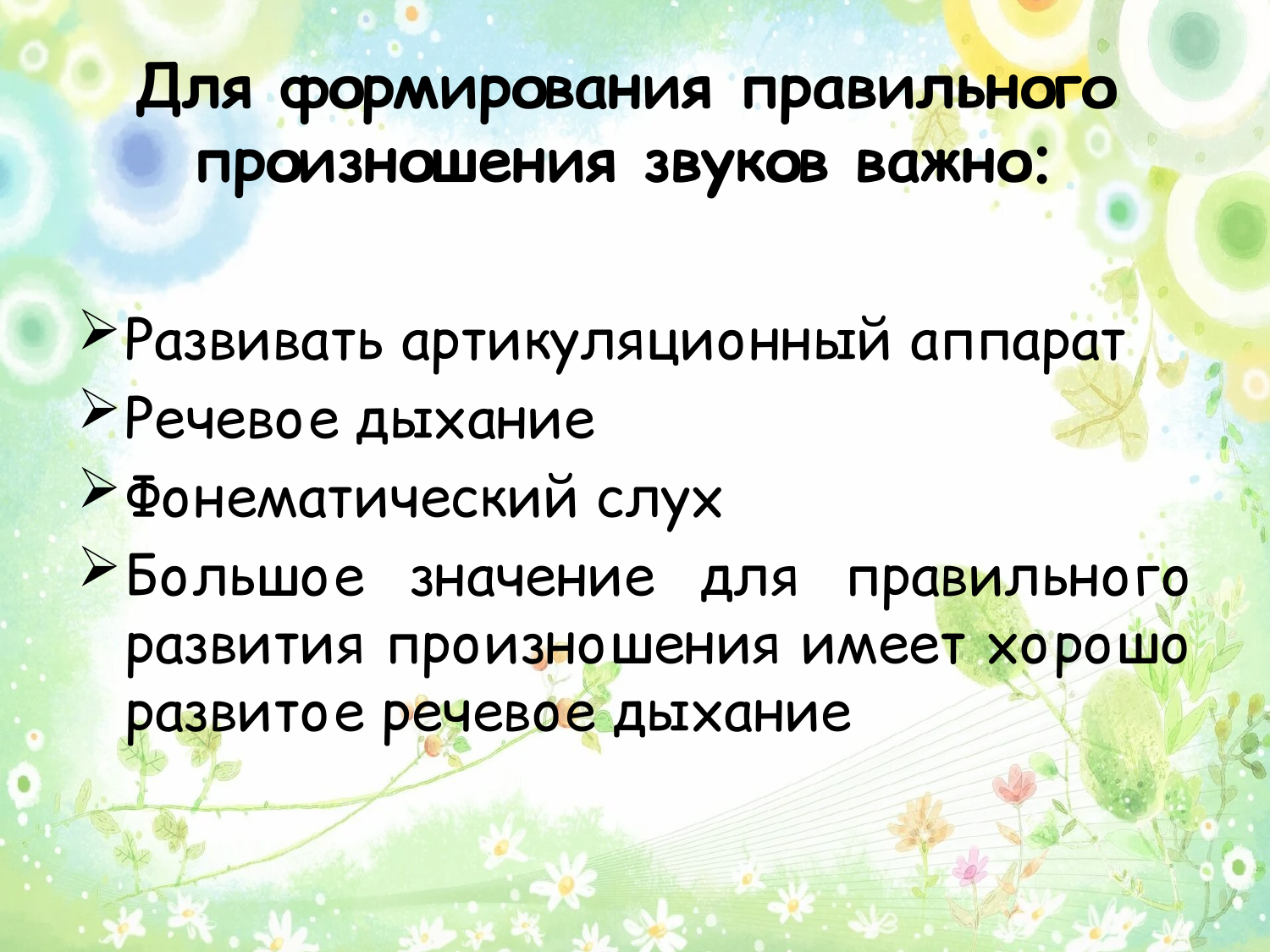

# Для формирования правильного произношения звуков важно:
Развивать артикуляционный аппарат
Речевое дыхание
Фонематический слух
Большое значение для правильного развития произношения имеет хорошо развитое речевое дыхание